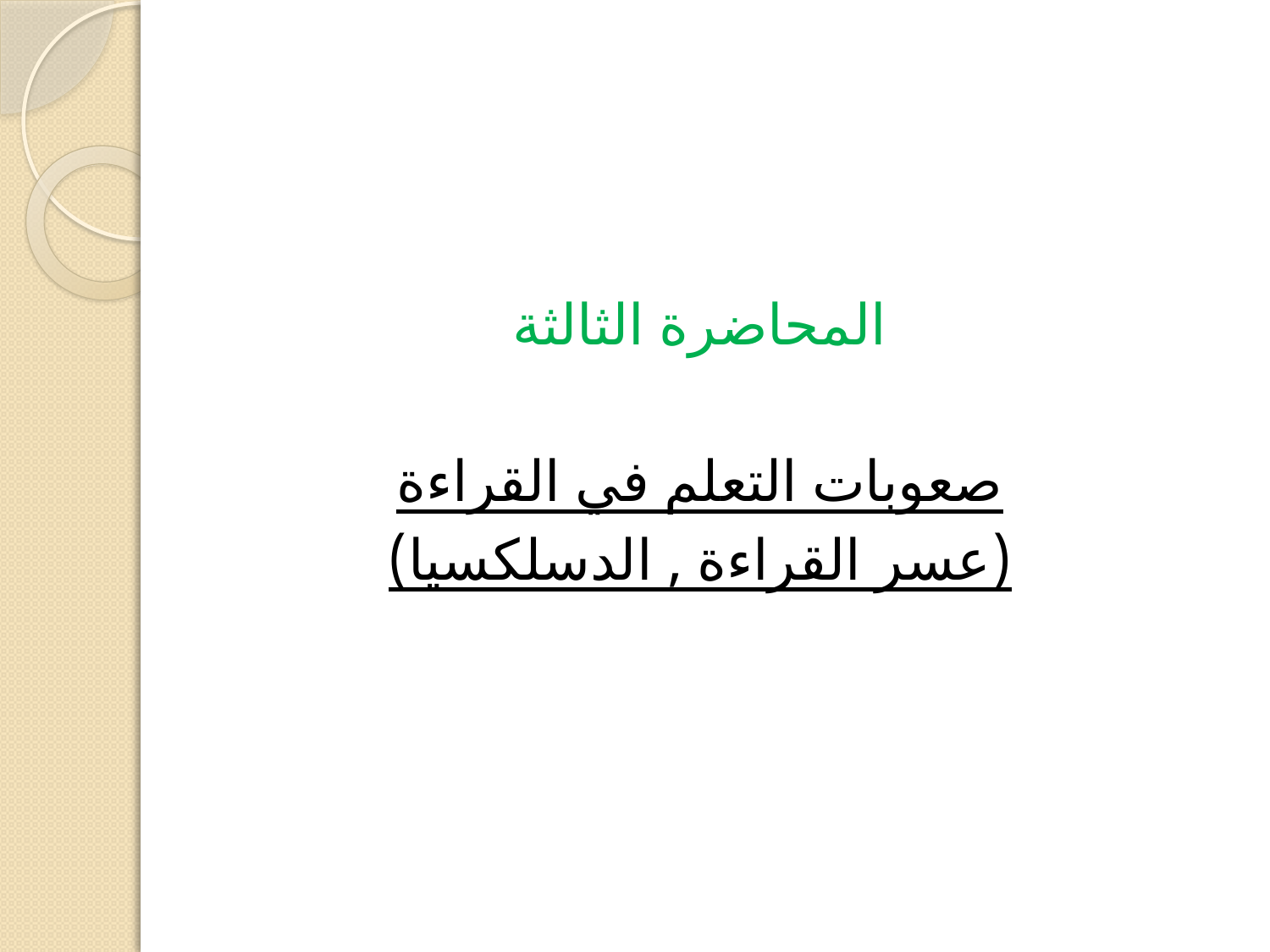

المحاضرة الثالثة

صعوبات التعلم في القراءة
(عسر القراءة , الدسلكسيا)